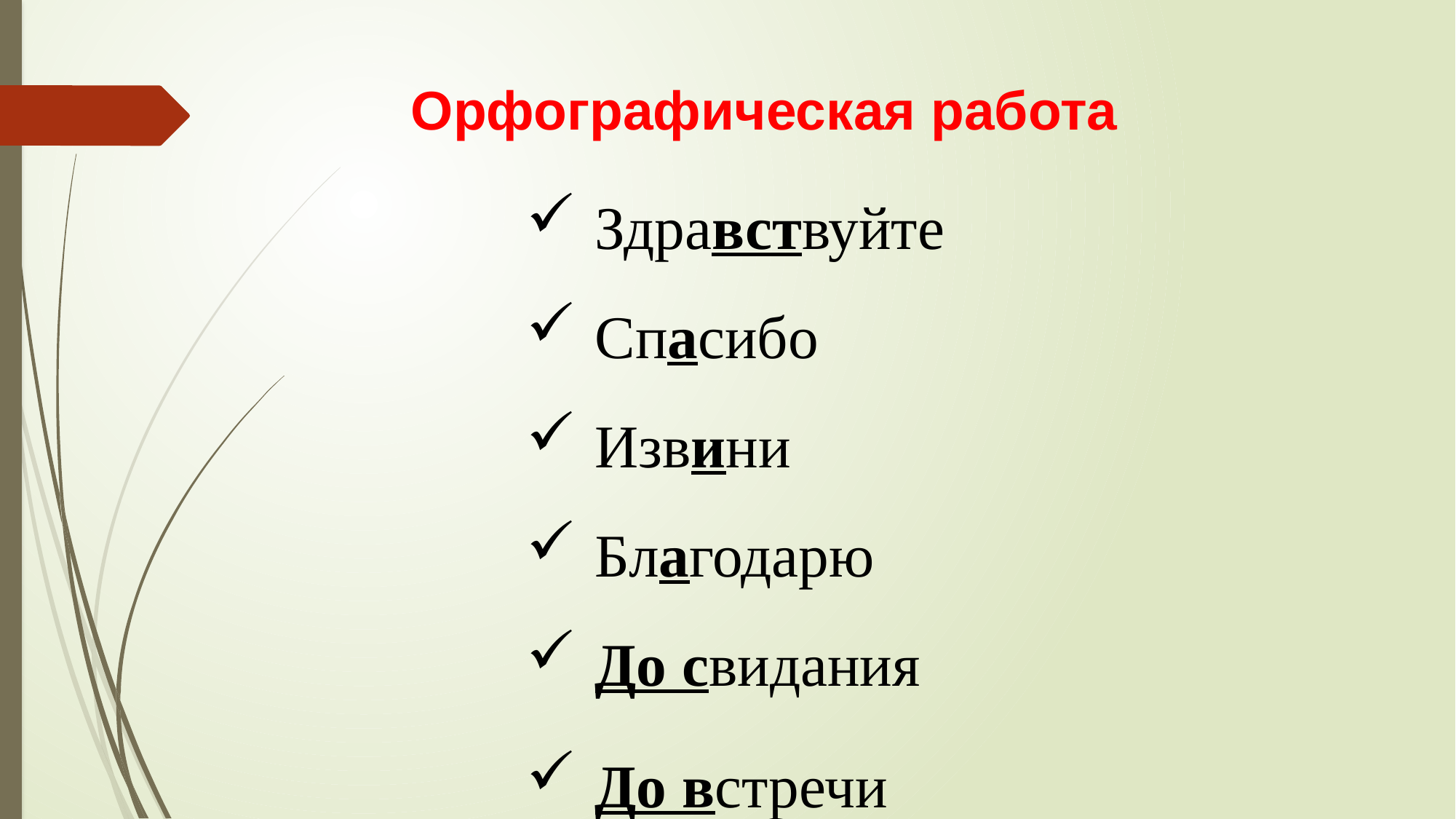

Орфографическая работа
Здравствуйте
Спасибо
Извини
Благодарю
До свидания
До встречи